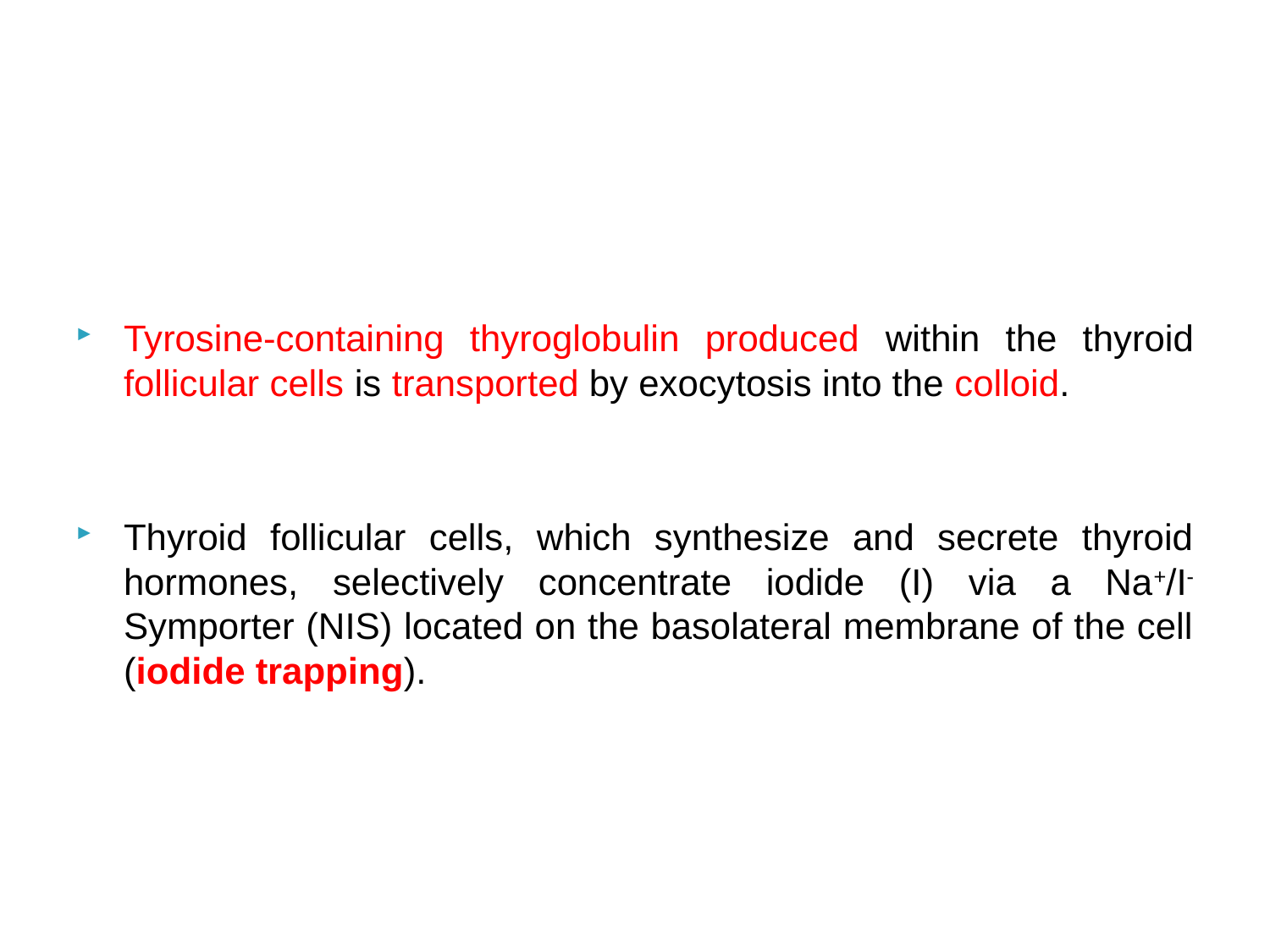

#

Tyrosine-containing thyroglobulin produced within the thyroid follicular cells is transported by exocytosis into the colloid.

Thyroid follicular cells, which synthesize and secrete thyroid hormones, selectively concentrate iodide (I) via a Na+/I- Symporter (NIS) located on the basolateral membrane of the cell (iodide trapping).